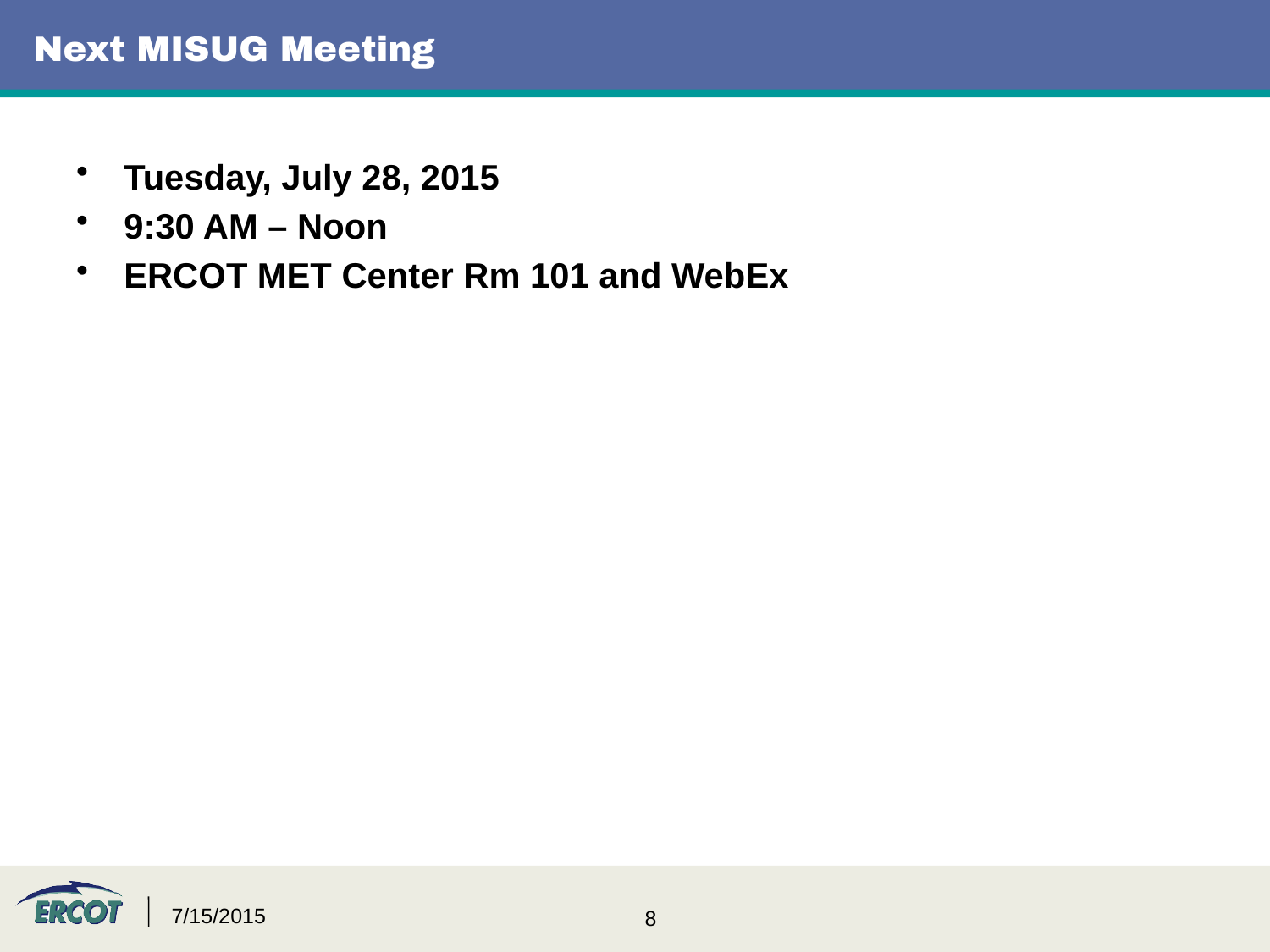

# Next MISUG Meeting
Tuesday, July 28, 2015
9:30 AM – Noon
ERCOT MET Center Rm 101 and WebEx

7/15/2015